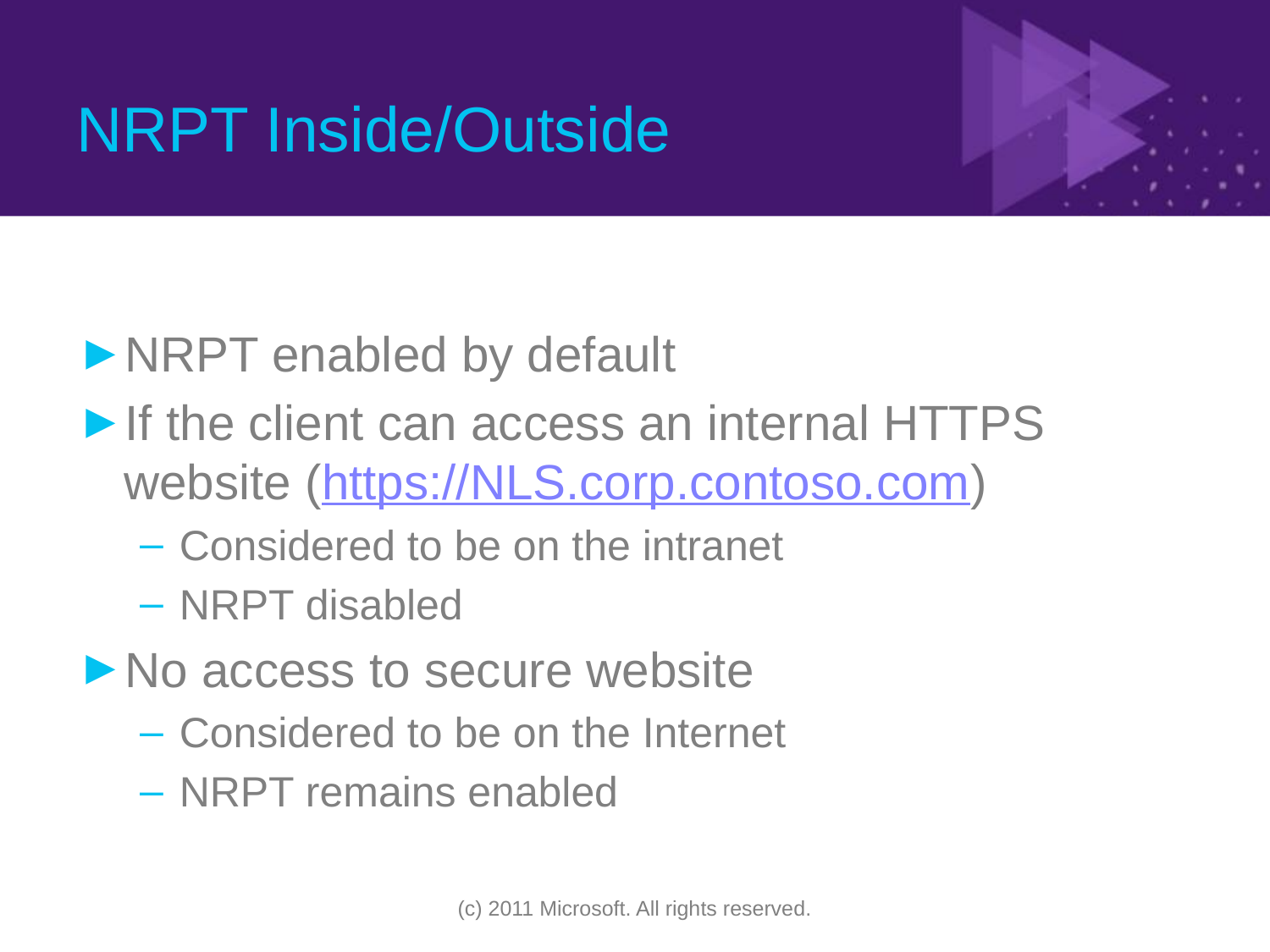

# NRPT Inside/Outside
NRPT enabled by default
If the client can access an internal HTTPS website (https://NLS.corp.contoso.com)
Considered to be on the intranet
NRPT disabled
No access to secure website
Considered to be on the Internet
NRPT remains enabled
(c) 2011 Microsoft. All rights reserved.